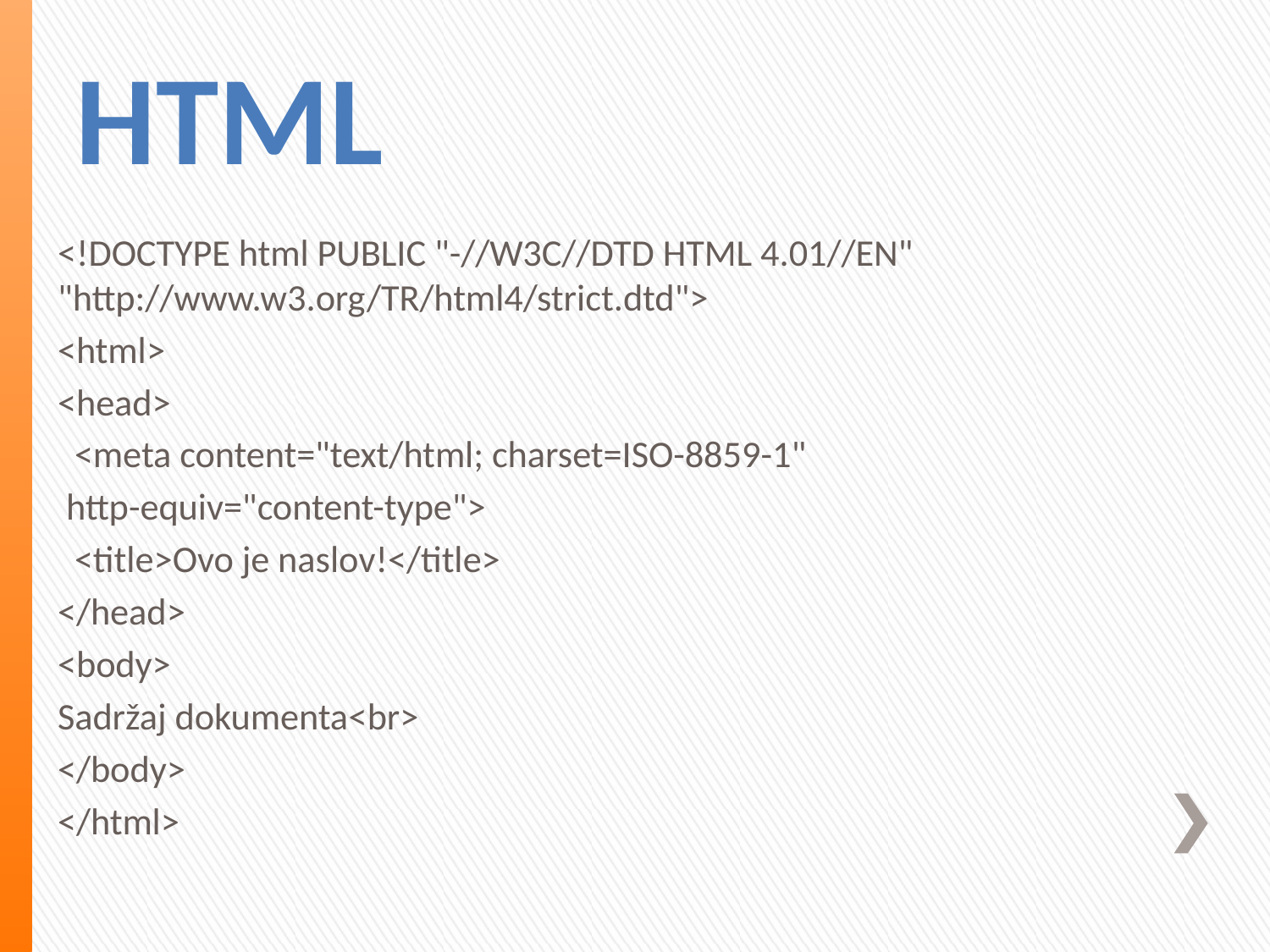

# HTML
<!DOCTYPE html PUBLIC "-//W3C//DTD HTML 4.01//EN" "http://www.w3.org/TR/html4/strict.dtd">
<html>
<head>
  <meta content="text/html; charset=ISO-8859-1"
 http-equiv="content-type">
  <title>Ovo je naslov!</title>
</head>
<body>
Sadržaj dokumenta<br>
</body>
</html>